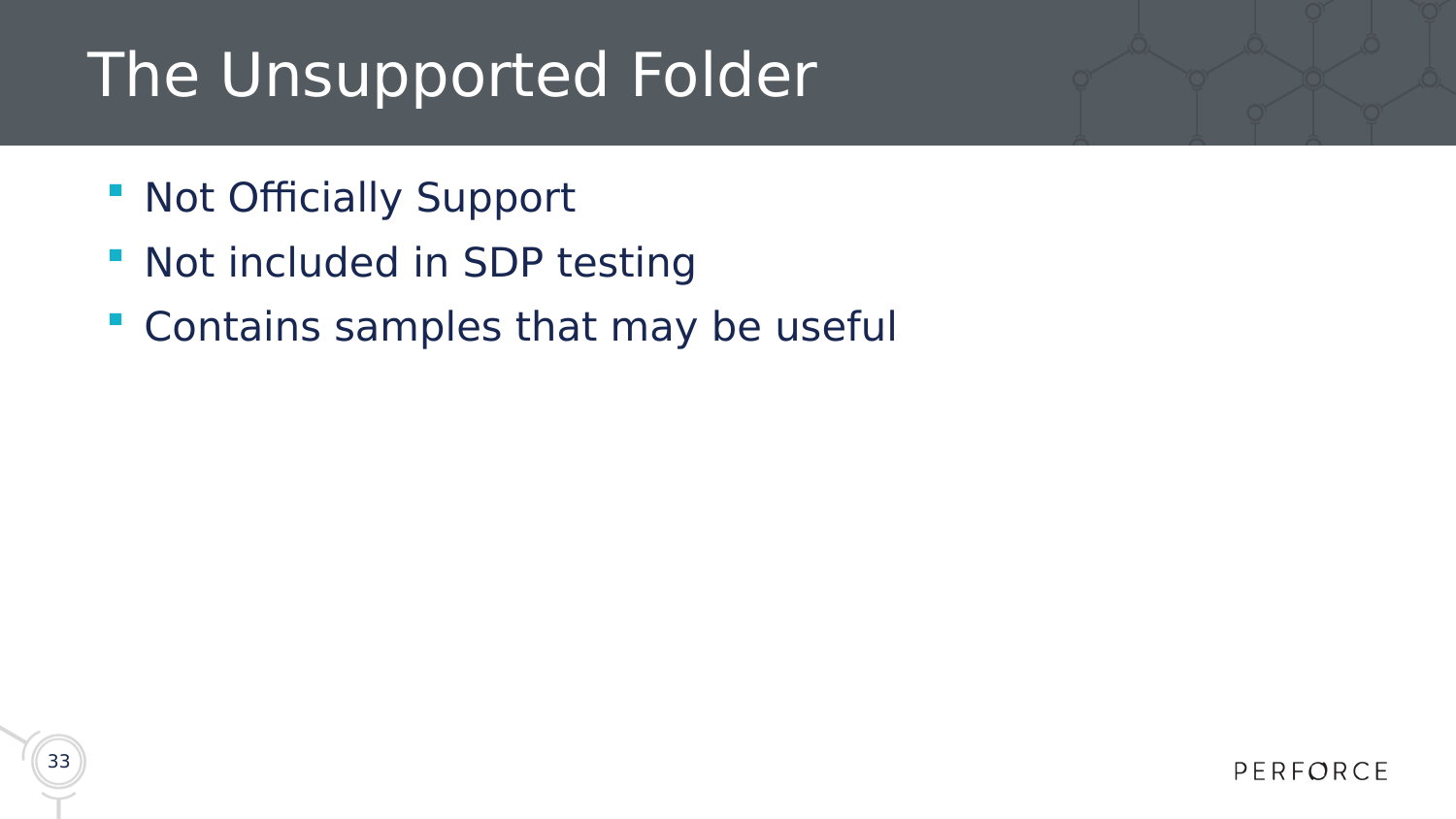

# The Unsupported Folder
Not Officially Support
Not included in SDP testing
Contains samples that may be useful